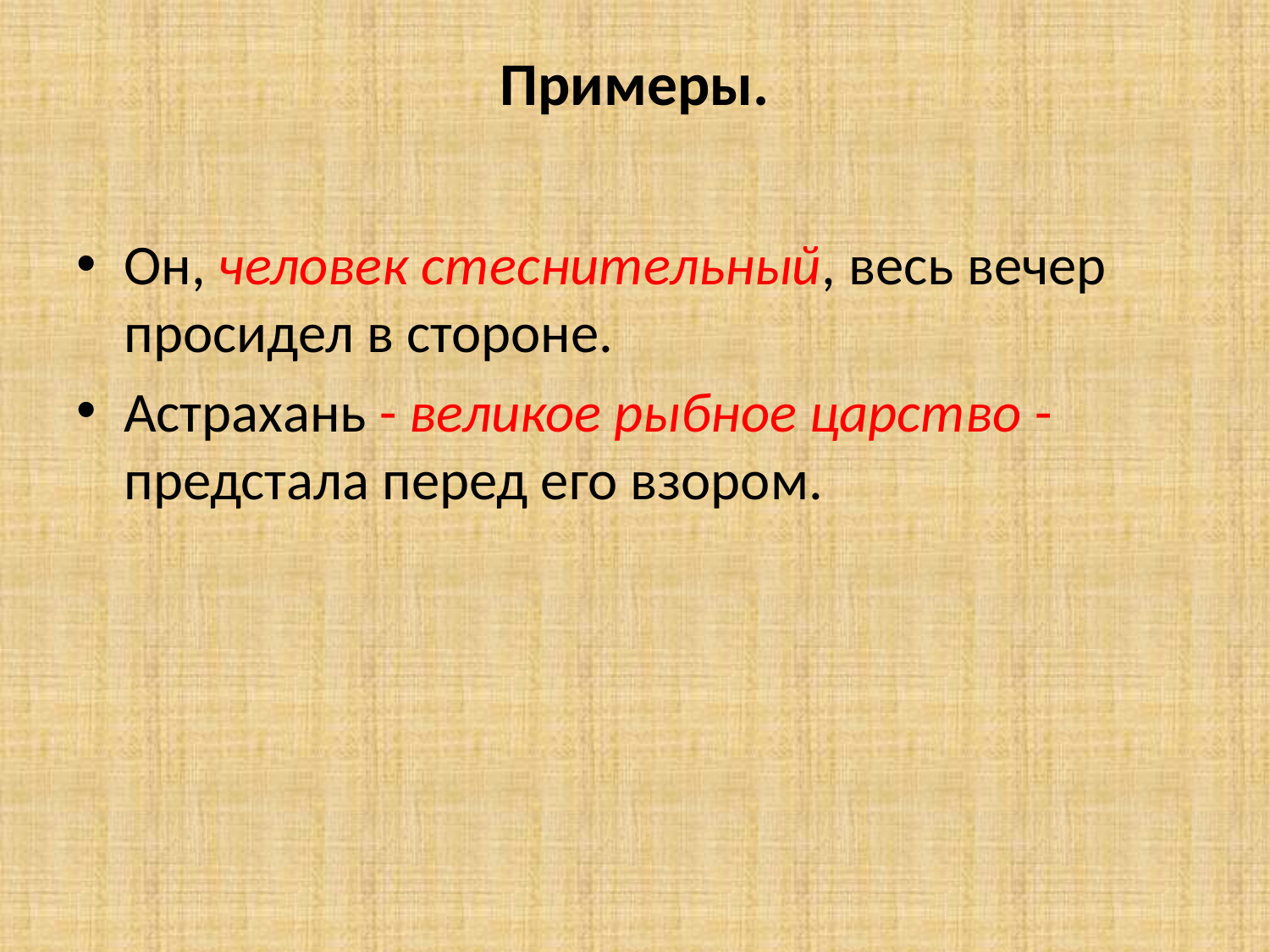

# Примеры.
Он, человек стеснительный, весь вечер просидел в стороне.
Астрахань - великое рыбное царство - предстала перед его взором.